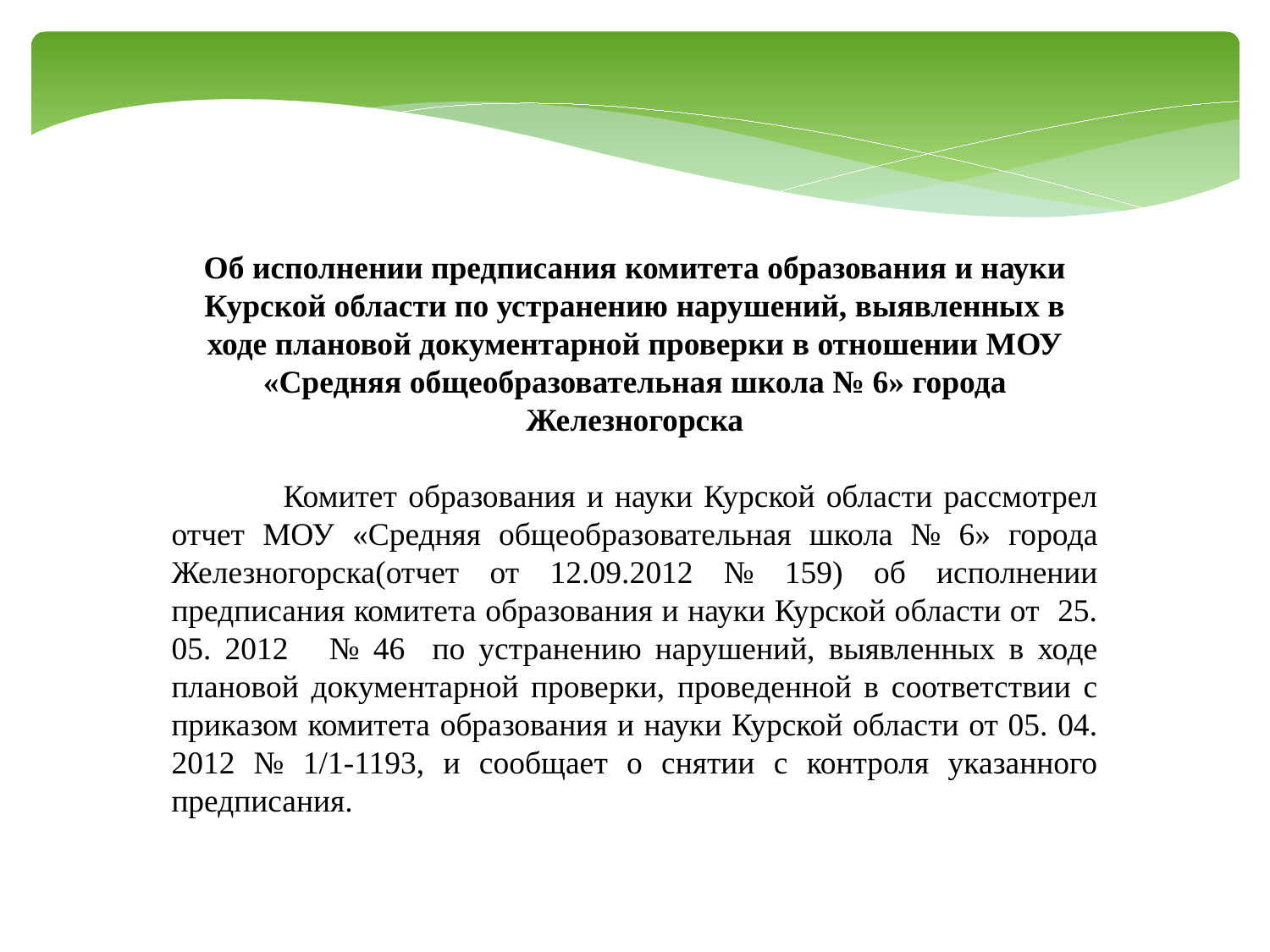

Об исполнении предписания комитета образования и науки Курской области по устранению нарушений, выявленных в ходе плановой документарной проверки в отношении МОУ «Средняя общеобразовательная школа № 6» города Железногорска

          Комитет образования и науки Курской области рассмотрел отчет МОУ «Средняя общеобразовательная школа № 6» города Железногорска(отчет от 12.09.2012 № 159) об исполнении предписания комитета образования и науки Курской области от  25. 05. 2012   № 46  по устранению нарушений, выявленных в ходе плановой документарной проверки, проведенной в соответствии с приказом комитета образования и науки Курской области от 05. 04. 2012 № 1/1-1193, и сообщает о снятии с контроля указанного предписания.